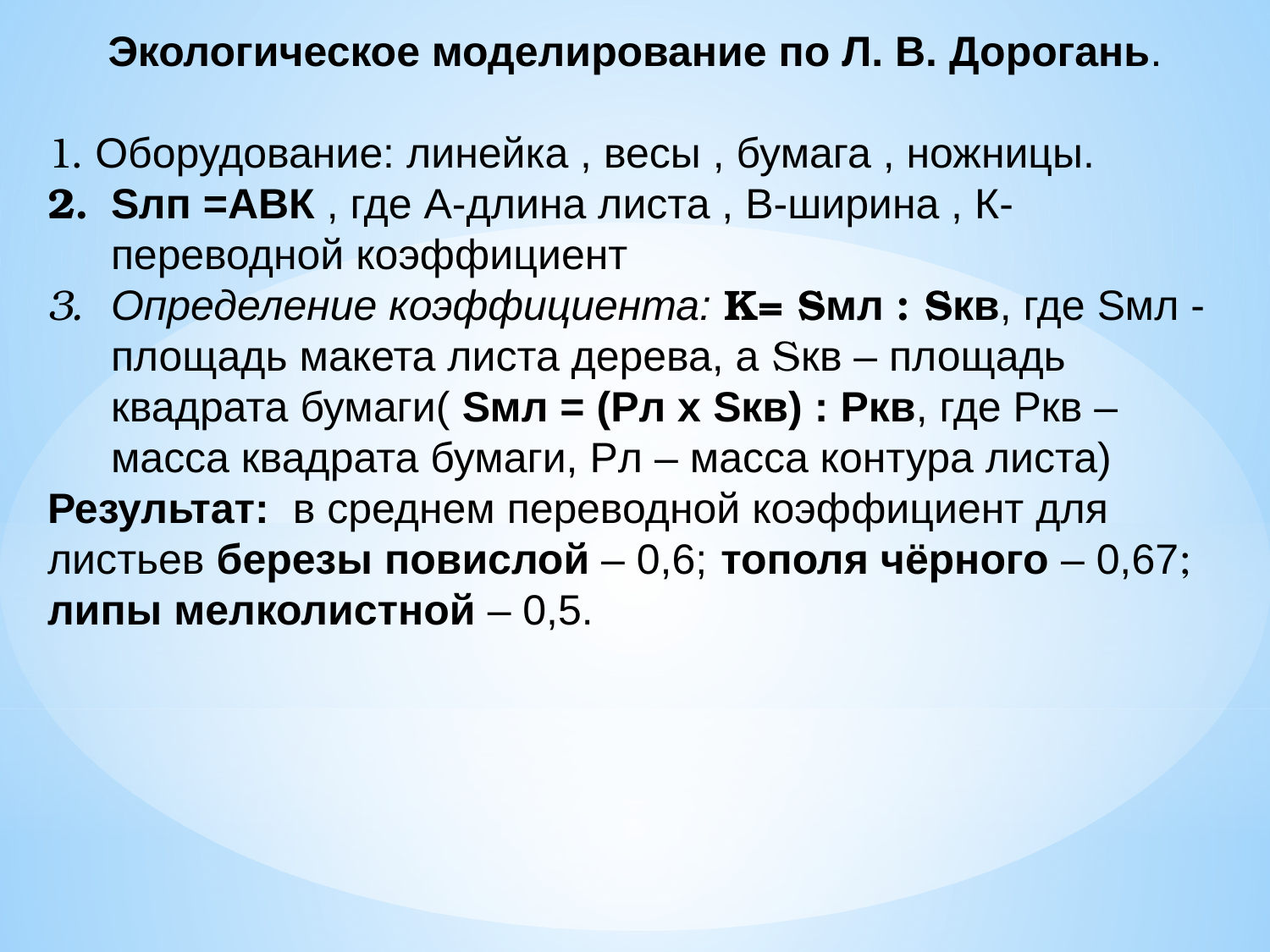

Экологическое моделирование по Л. В. Дорогань.

Оборудование: линейка , весы , бумага , ножницы.
Sлп =АВК , где А-длина листа , В-ширина , К-переводной коэффициент
Определение коэффициента: K= Sмл : Sкв, где Sмл - площадь макета листа дерева, а Sкв – площадь квадрата бумаги( Sмл = (Рл х Sкв) : Ркв, где Ркв – масса квадрата бумаги, Рл – масса контура листа)
Результат:  в среднем переводной коэффициент для листьев березы повислой – 0,6; тополя чёрного – 0,67; липы мелколистной – 0,5.